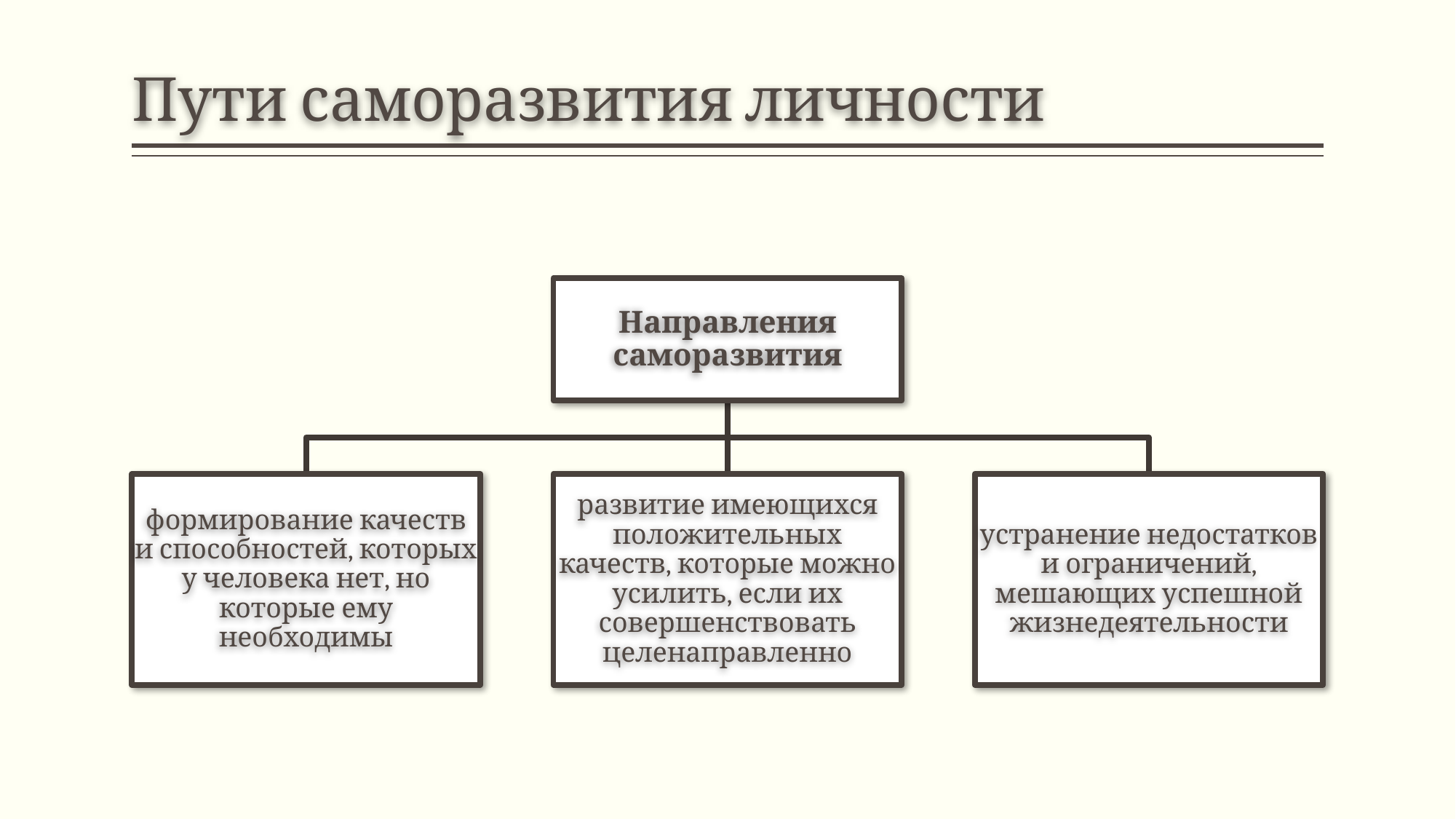

# Пути саморазвития личности

Направления саморазвития

формирование качеств и способностей, которых у человека нет, но которые ему необходимы

развитие имеющихся положительных качеств, которые можно усилить, если их совершенствовать целенаправленно

устранение недостатков и ограничений, мешающих успешной жизнедеятельности